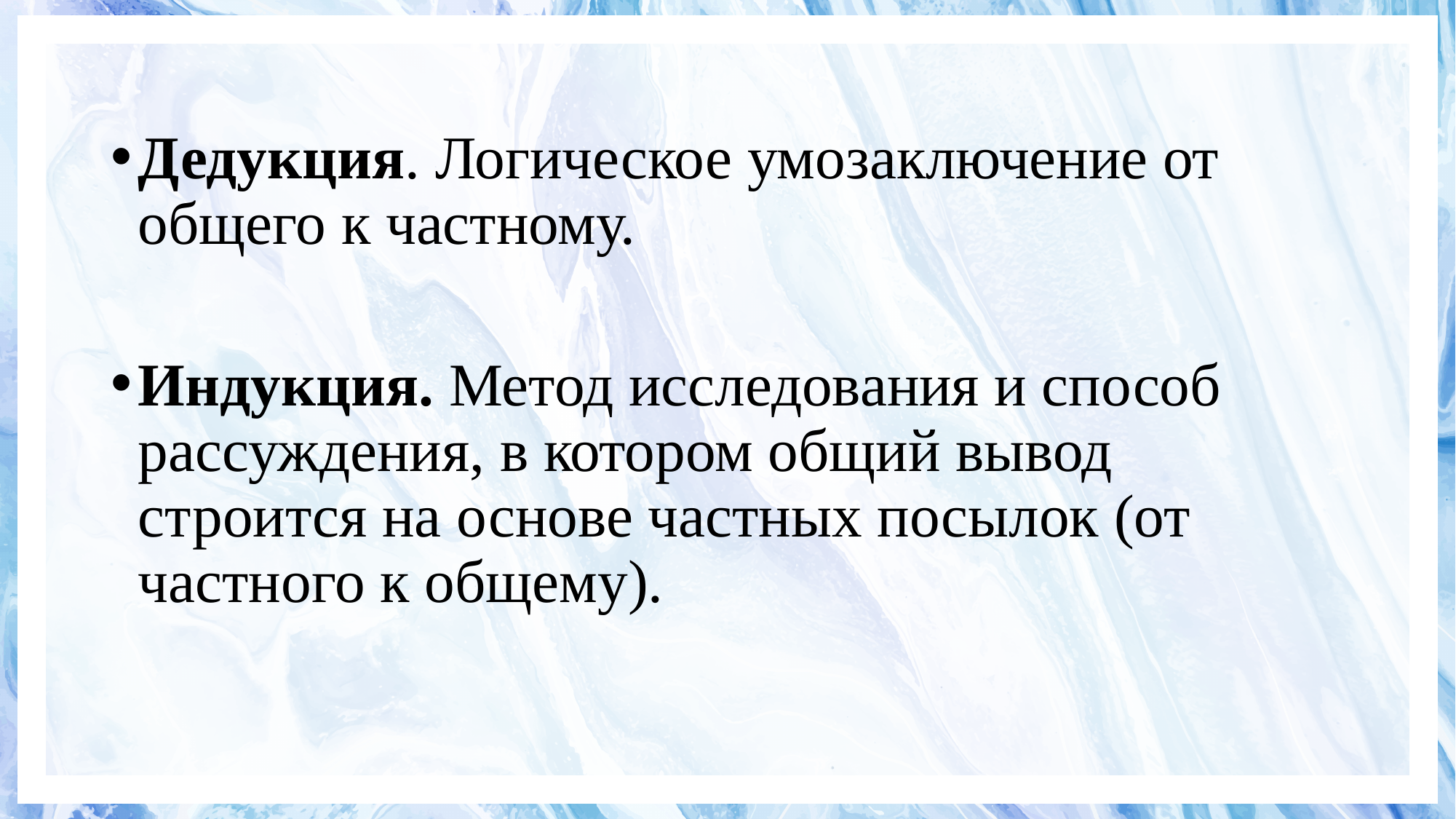

#
Дедукция. Логическое умозаключение от общего к частному.

Индукция. Метод исследования и способ рассуждения, в котором общий вывод строится на основе частных посылок (от частного к общему).